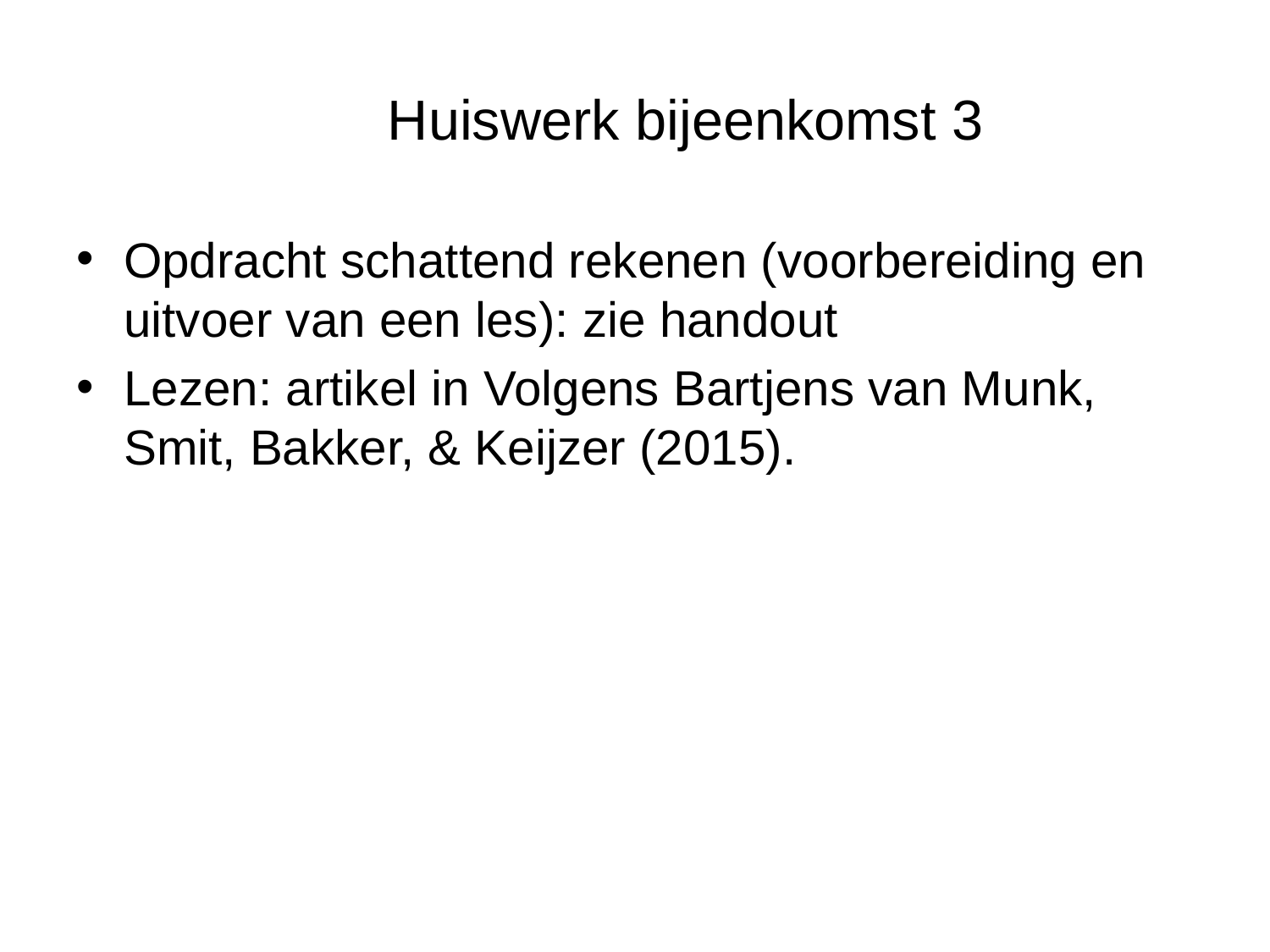

# Huiswerk bijeenkomst 3
Opdracht schattend rekenen (voorbereiding en uitvoer van een les): zie handout
Lezen: artikel in Volgens Bartjens van Munk, Smit, Bakker, & Keijzer (2015).